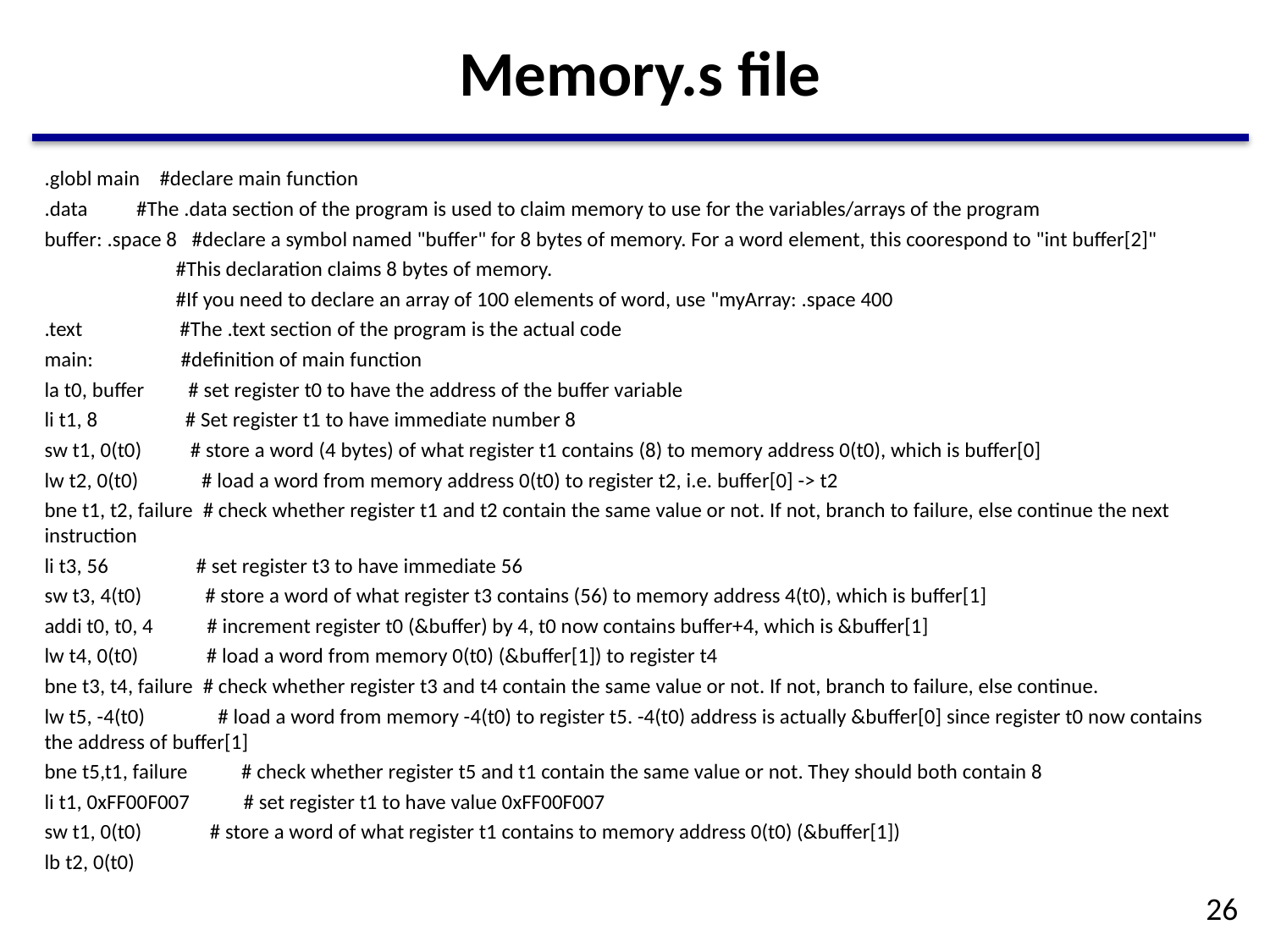

# Memory.s file
.globl main    #declare main function
.data          #The .data section of the program is used to claim memory to use for the variables/arrays of the program
buffer: .space 8   #declare a symbol named "buffer" for 8 bytes of memory. For a word element, this coorespond to "int buffer[2]"
                           #This declaration claims 8 bytes of memory.
                           #If you need to declare an array of 100 elements of word, use "myArray: .space 400
.text                    #The .text section of the program is the actual code
main:                  #definition of main function
la t0, buffer         # set register t0 to have the address of the buffer variable
li t1, 8                  # Set register t1 to have immediate number 8
sw t1, 0(t0)          # store a word (4 bytes) of what register t1 contains (8) to memory address 0(t0), which is buffer[0]
lw t2, 0(t0)             # load a word from memory address 0(t0) to register t2, i.e. buffer[0] -> t2
bne t1, t2, failure  # check whether register t1 and t2 contain the same value or not. If not, branch to failure, else continue the next instruction
li t3, 56                  # set register t3 to have immediate 56
sw t3, 4(t0)             # store a word of what register t3 contains (56) to memory address 4(t0), which is buffer[1]
addi t0, t0, 4           # increment register t0 (&buffer) by 4, t0 now contains buffer+4, which is &buffer[1]
lw t4, 0(t0)              # load a word from memory 0(t0) (&buffer[1]) to register t4
bne t3, t4, failure  # check whether register t3 and t4 contain the same value or not. If not, branch to failure, else continue.
lw t5, -4(t0)               # load a word from memory -4(t0) to register t5. -4(t0) address is actually &buffer[0] since register t0 now contains the address of buffer[1]
bne t5,t1, failure           # check whether register t5 and t1 contain the same value or not. They should both contain 8
li t1, 0xFF00F007           # set register t1 to have value 0xFF00F007
sw t1, 0(t0)              # store a word of what register t1 contains to memory address 0(t0) (&buffer[1])
lb t2, 0(t0)
26